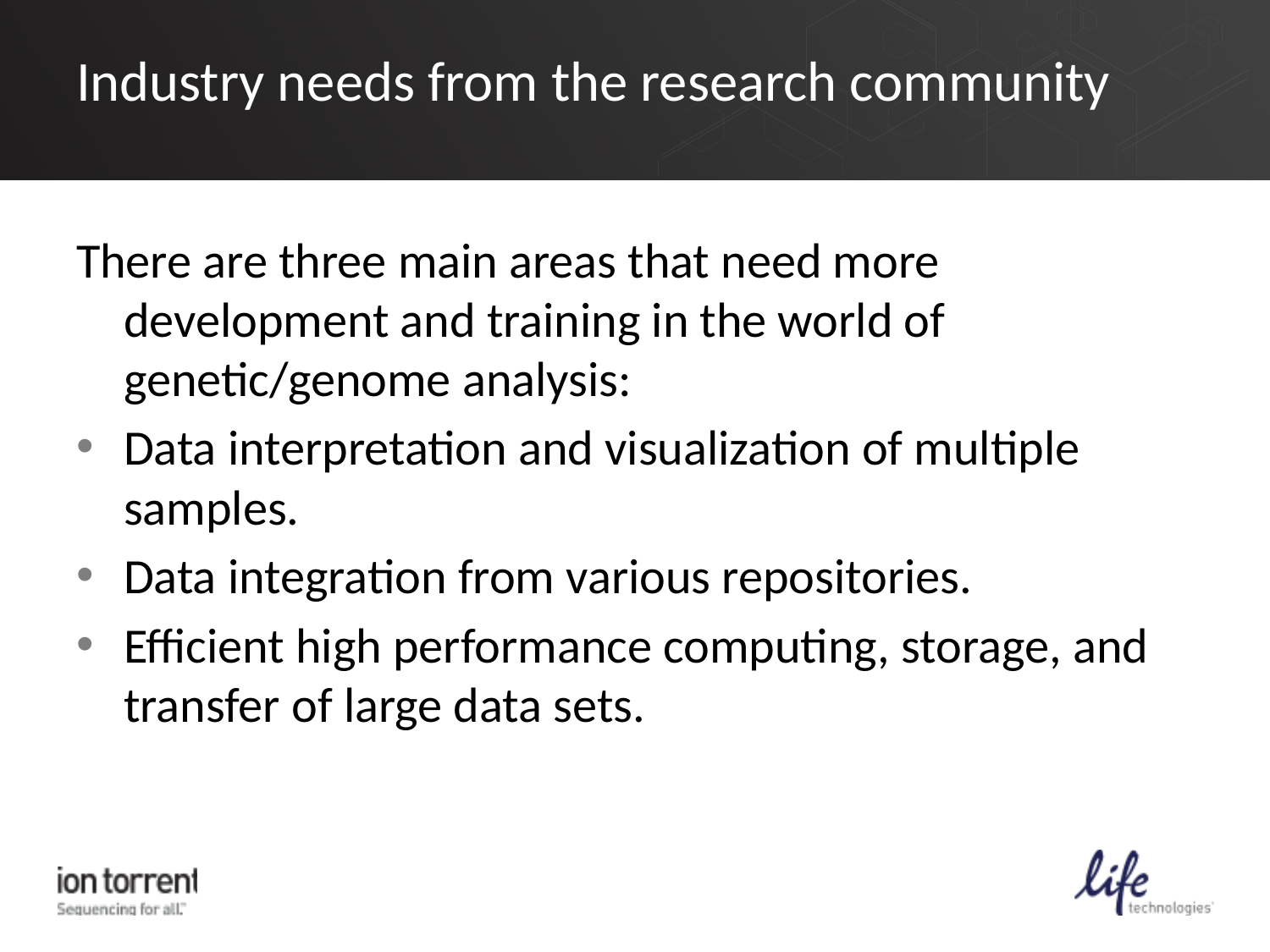

# Industry needs from the research community
There are three main areas that need more development and training in the world of genetic/genome analysis:
Data interpretation and visualization of multiple samples.
Data integration from various repositories.
Efficient high performance computing, storage, and transfer of large data sets.